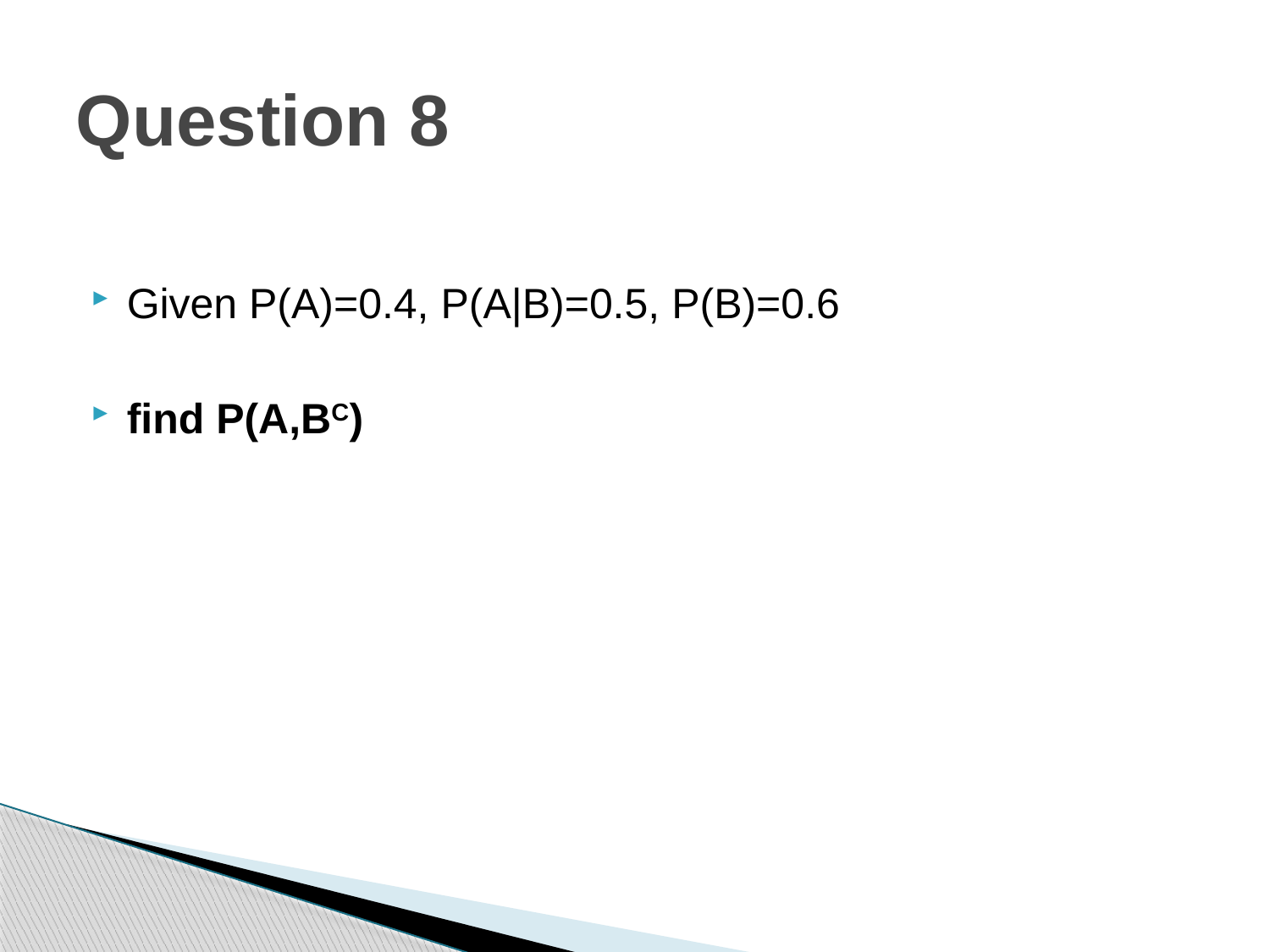

# Question 8

Given P(A)=0.4, P(A|B)=0.5, P(B)=0.6

find P(A,BC)